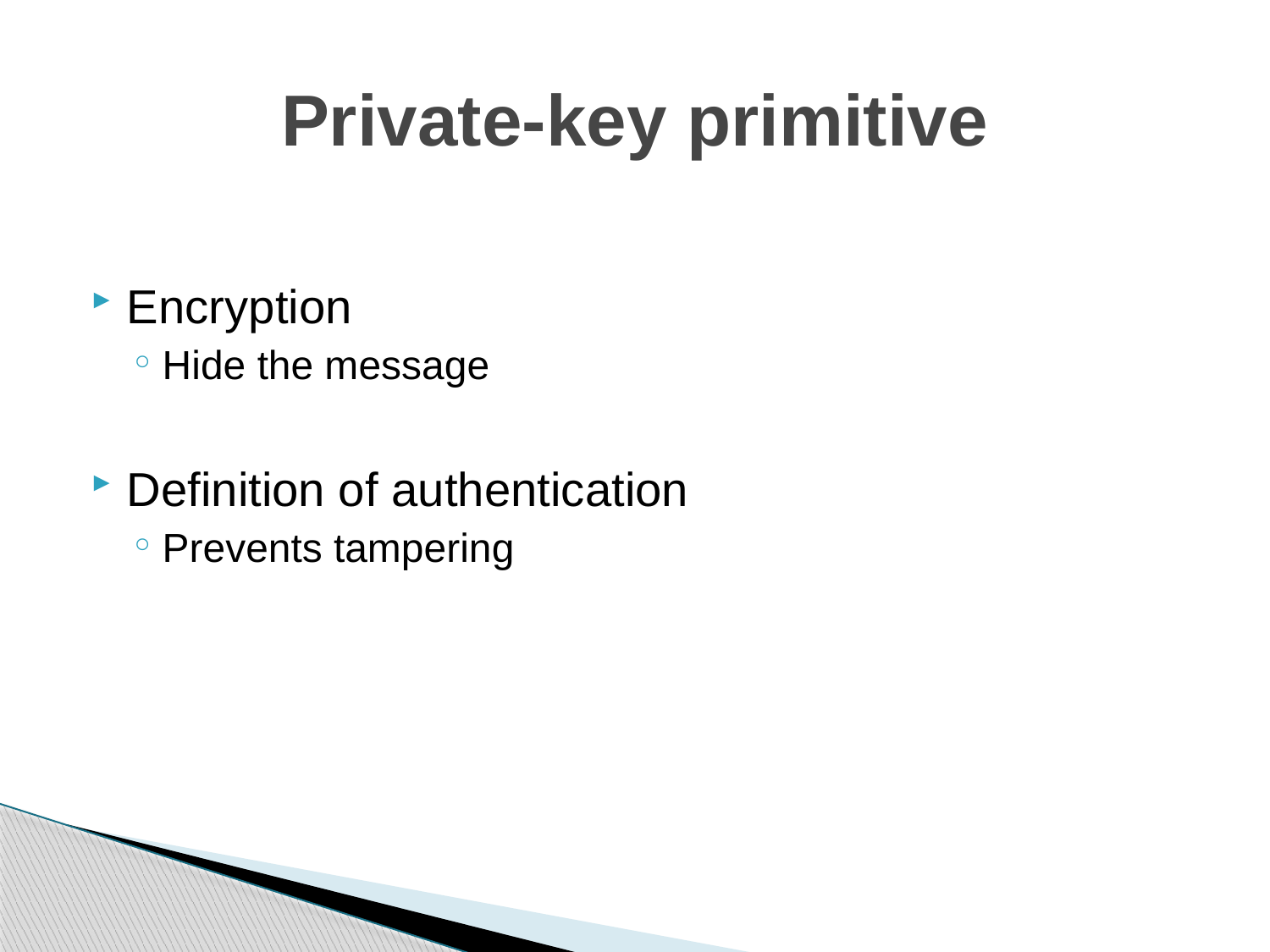

# Private-key primitive

Encryption
Hide the message

Definition of authentication
Prevents tampering